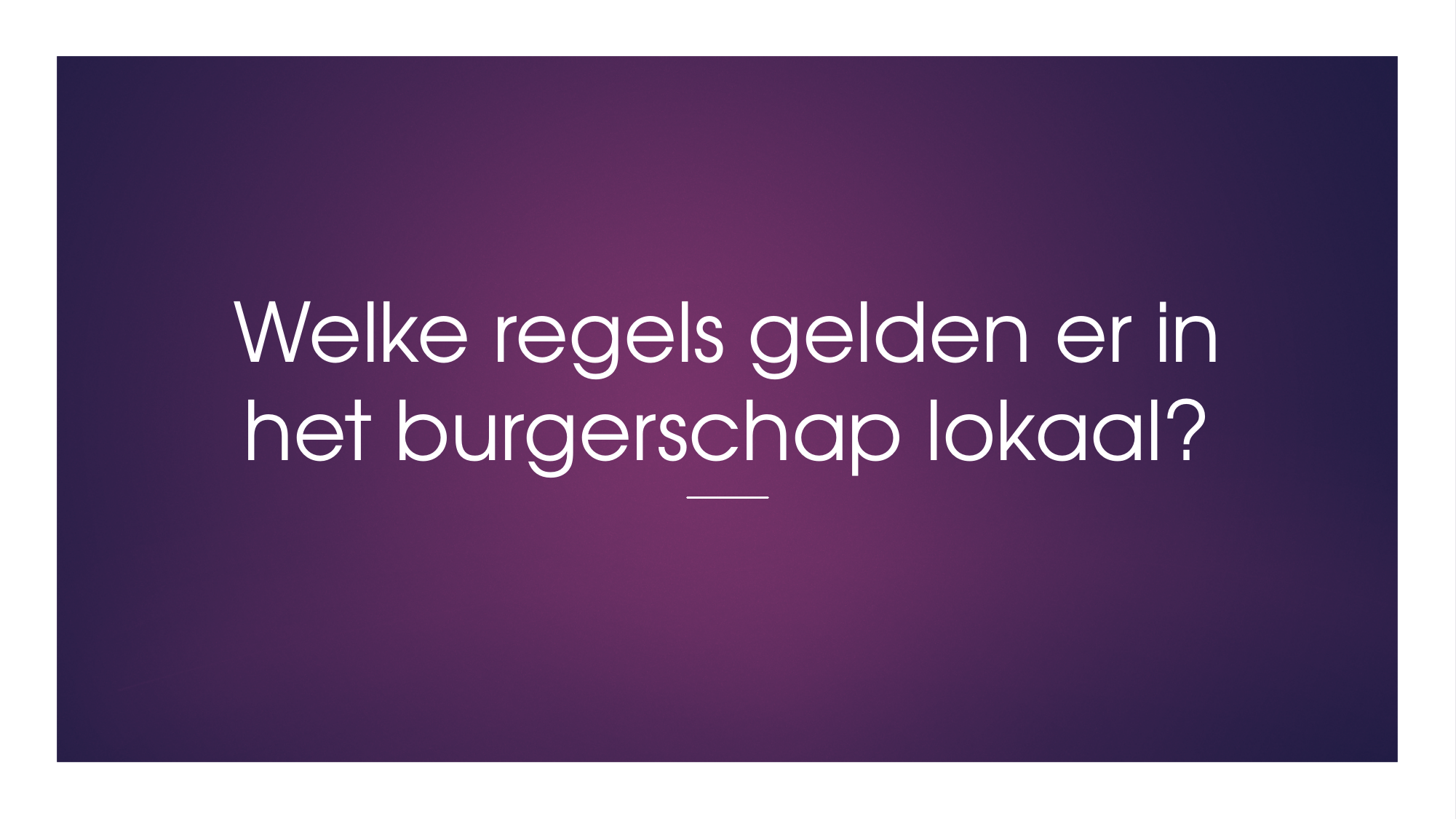

# Welke regels gelden er in het burgerschap lokaal?